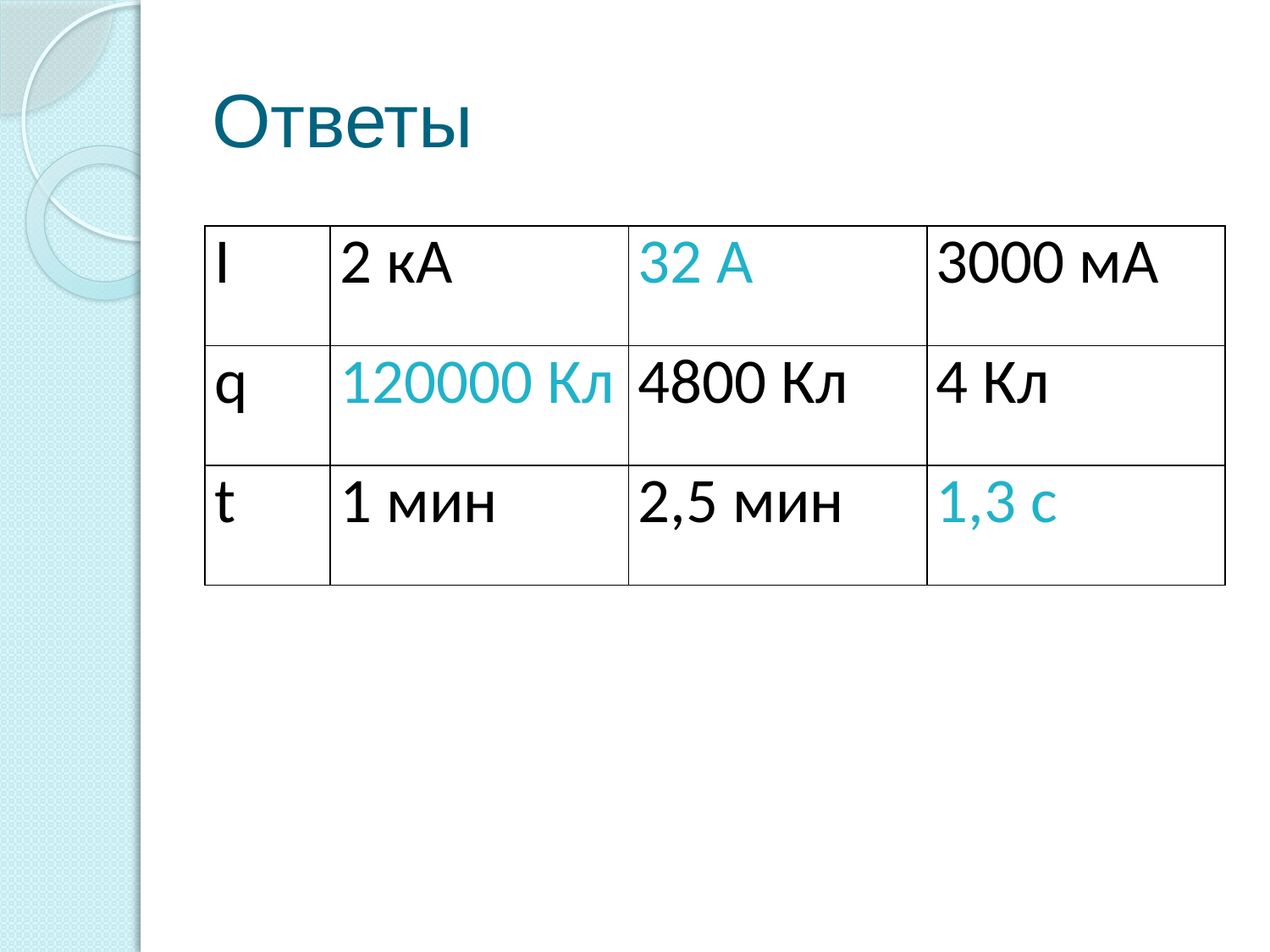

# Ответы
| I | 2 кА | 32 А | 3000 мА |
| --- | --- | --- | --- |
| q | 120000 Кл | 4800 Кл | 4 Кл |
| t | 1 мин | 2,5 мин | 1,3 с |